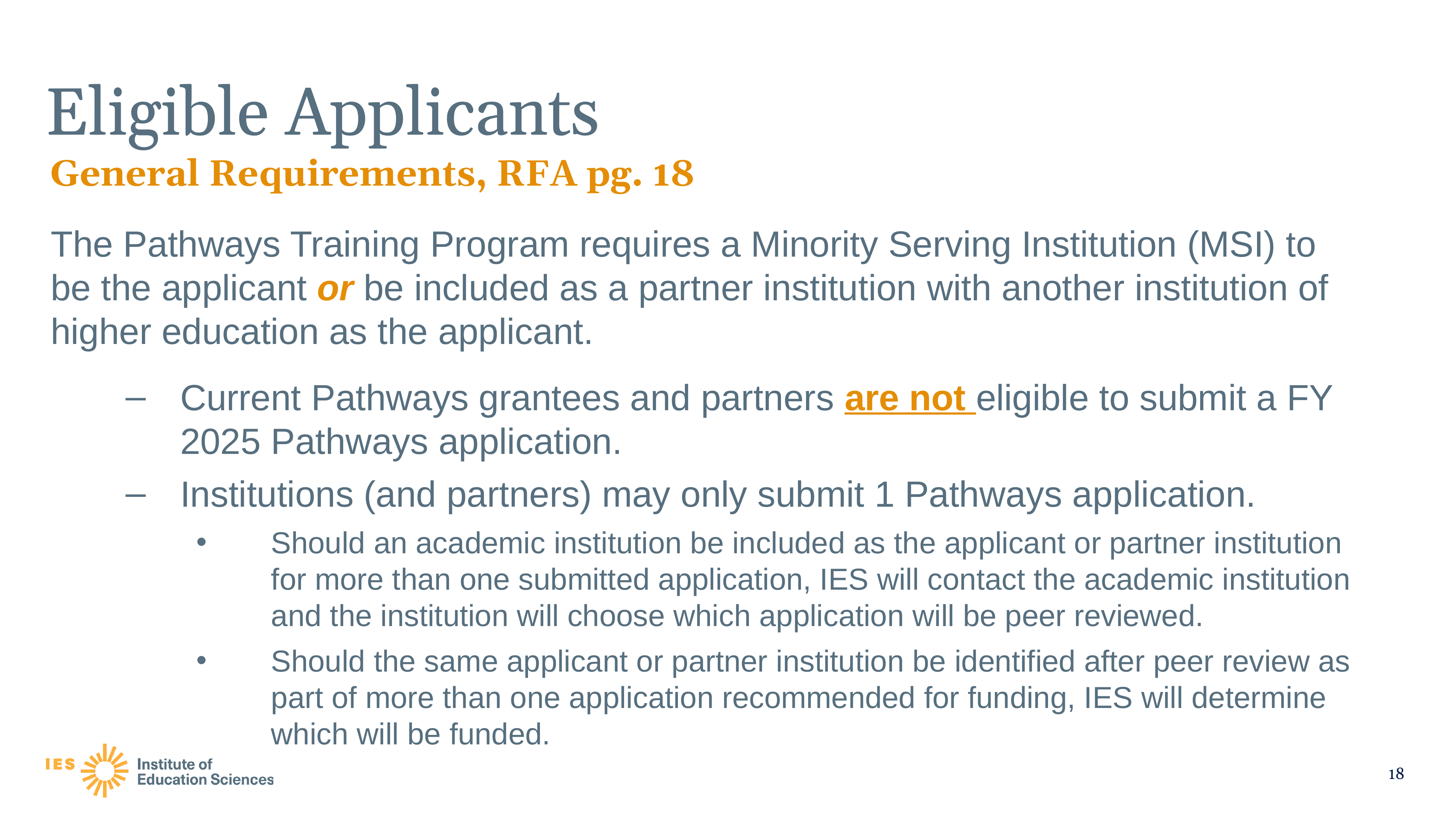

# Eligible Applicants
General Requirements, RFA pg. 18
The Pathways Training Program requires a Minority Serving Institution (MSI) to be the applicant or be included as a partner institution with another institution of higher education as the applicant.
Current Pathways grantees and partners are not eligible to submit a FY 2025 Pathways application.
Institutions (and partners) may only submit 1 Pathways application.
Should an academic institution be included as the applicant or partner institution for more than one submitted application, IES will contact the academic institution and the institution will choose which application will be peer reviewed.
Should the same applicant or partner institution be identified after peer review as part of more than one application recommended for funding, IES will determine which will be funded.

18